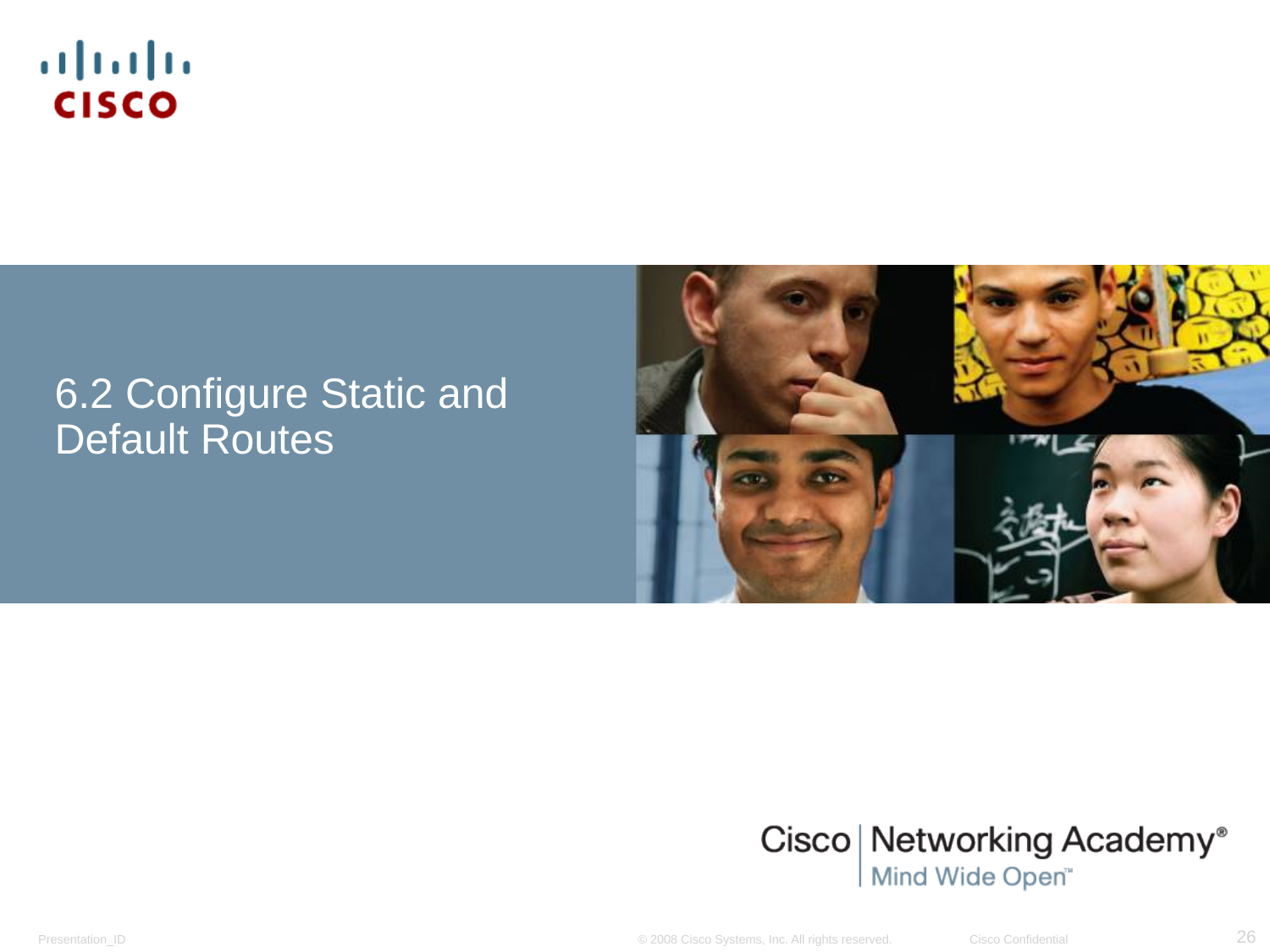

# 6.2 Configure Static and Default Routes